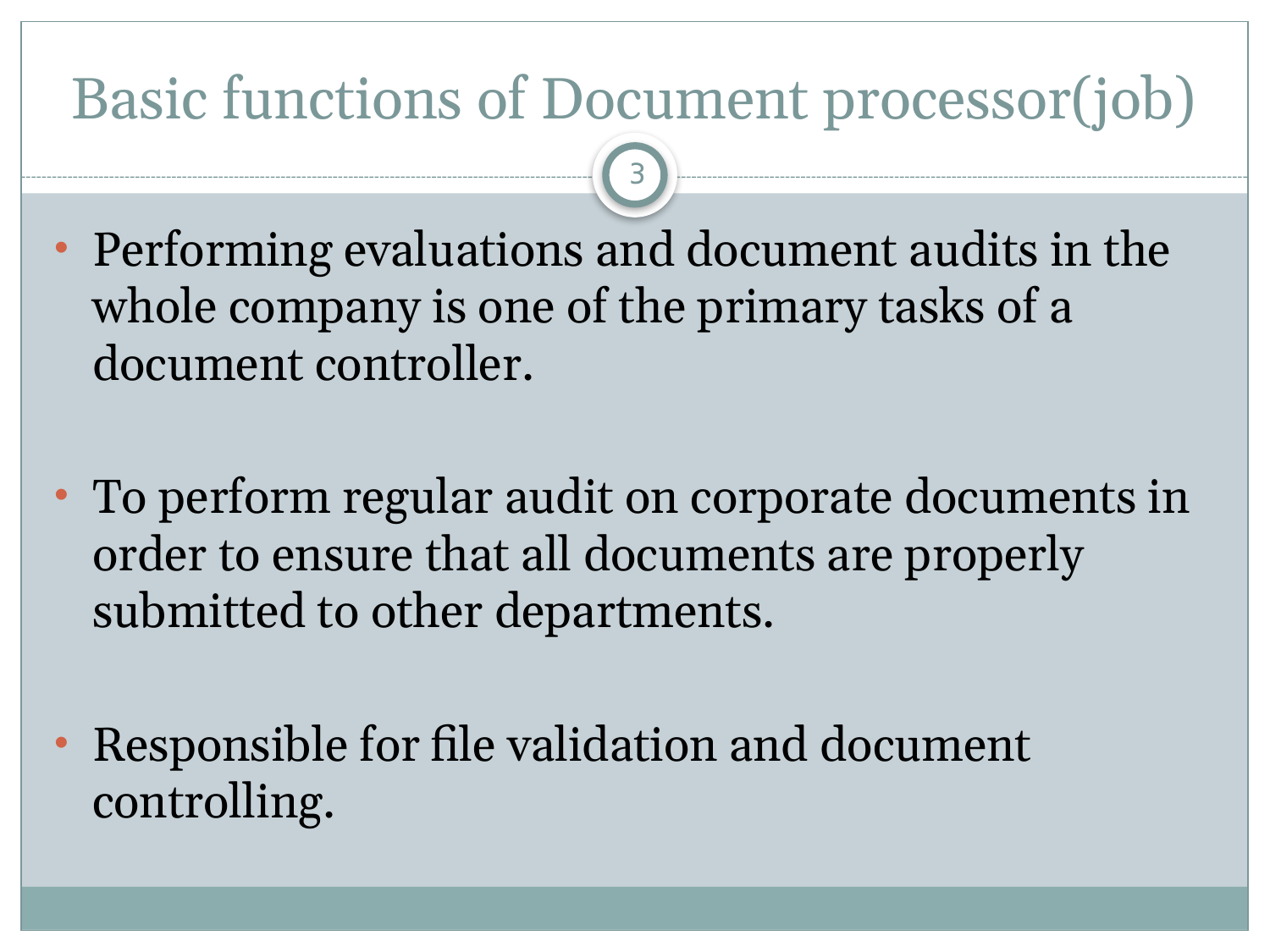

# Basic functions of Document processor(job)
3
Performing evaluations and document audits in the whole company is one of the primary tasks of a document controller.

To perform regular audit on corporate documents in order to ensure that all documents are properly submitted to other departments.

Responsible for file validation and document controlling.